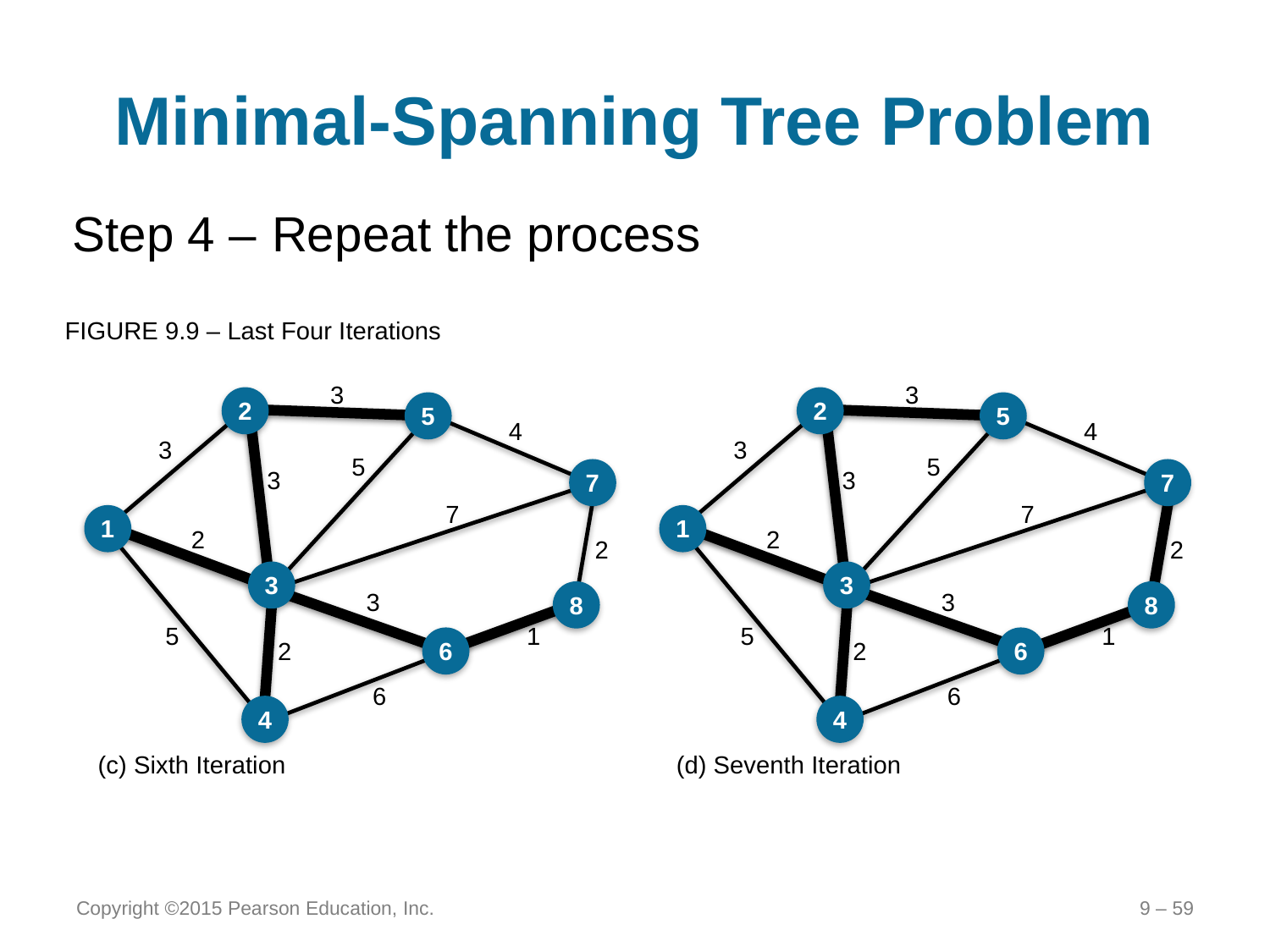

# Minimal-Spanning Tree Problem
Step 4 –	Repeat the process
FIGURE 9.9 – Last Four Iterations
3

2

5
4
3
5
3

7
7

1
2
2

3
3

8
5
1

6
2
6

4
3

2

5
4
3
5
3

7
7

1
2
2

3
3

8
5
1

6
2
6

4
(c) Sixth Iteration
(d) Seventh Iteration
Copyright ©2015 Pearson Education, Inc.
9 – 59